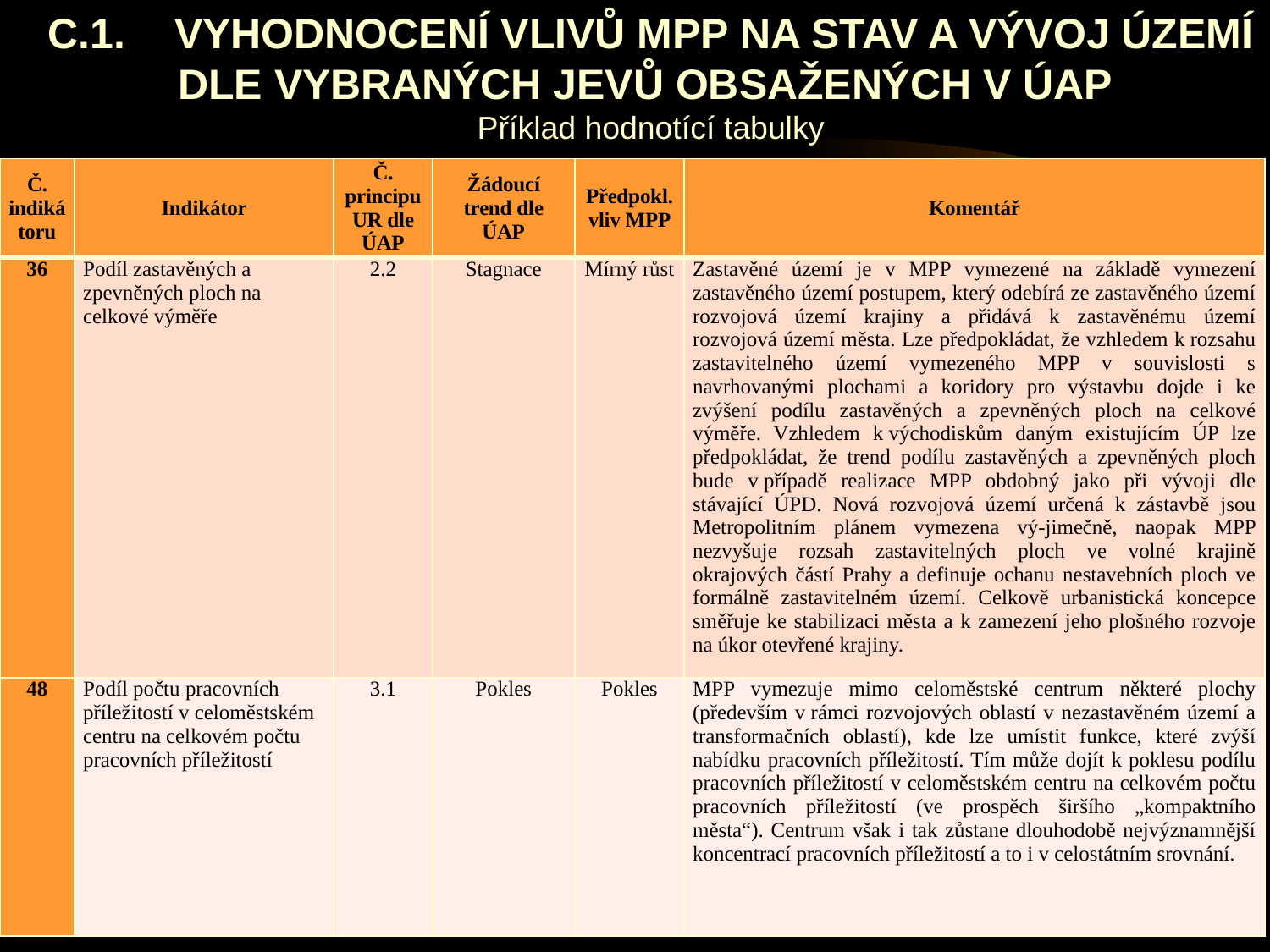

# C.1.	VYHODNOCENÍ VLIVŮ MPP NA STAV A VÝVOJ ÚZEMÍ DLE VYBRANÝCH JEVŮ OBSAŽENÝCH V ÚAP Příklad hodnotící tabulky
| Č. indikátoru | Indikátor | Č. principu UR dle ÚAP | Žádoucí trend dle ÚAP | Předpokl. vliv MPP | Komentář |
| --- | --- | --- | --- | --- | --- |
| 36 | Podíl zastavěných a zpevněných ploch na celkové výměře | 2.2 | Stagnace | Mírný růst | Zastavěné území je v MPP vymezené na základě vymezení zastavěného území postupem, který odebírá ze zastavěného území rozvojová území krajiny a přidává k zastavěnému území rozvojová území města. Lze předpokládat, že vzhledem k rozsahu zastavitelného území vymezeného MPP v souvislosti s navrhovanými plochami a koridory pro výstavbu dojde i ke zvýšení podílu zastavěných a zpevněných ploch na celkové výměře. Vzhledem k východiskům daným existujícím ÚP lze předpokládat, že trend podílu zastavěných a zpevněných ploch bude v případě realizace MPP obdobný jako při vývoji dle stávající ÚPD. Nová rozvojová území určená k zástavbě jsou Metropolitním plánem vymezena vý-jimečně, naopak MPP nezvyšuje rozsah zastavitelných ploch ve volné krajině okrajových částí Prahy a definuje ochanu nestavebních ploch ve formálně zastavitelném území. Celkově urbanistická koncepce směřuje ke stabilizaci města a k zamezení jeho plošného rozvoje na úkor otevřené krajiny. |
| 48 | Podíl počtu pracovních příležitostí v celoměstském centru na celkovém počtu pracovních příležitostí | 3.1 | Pokles | Pokles | MPP vymezuje mimo celoměstské centrum některé plochy (především v rámci rozvojových oblastí v nezastavěném území a transformačních oblastí), kde lze umístit funkce, které zvýší nabídku pracovních příležitostí. Tím může dojít k poklesu podílu pracovních příležitostí v celoměstském centru na celkovém počtu pracovních příležitostí (ve prospěch širšího „kompaktního města“). Centrum však i tak zůstane dlouhodobě nejvýznamnější koncentrací pracovních příležitostí a to i v celostátním srovnání. |